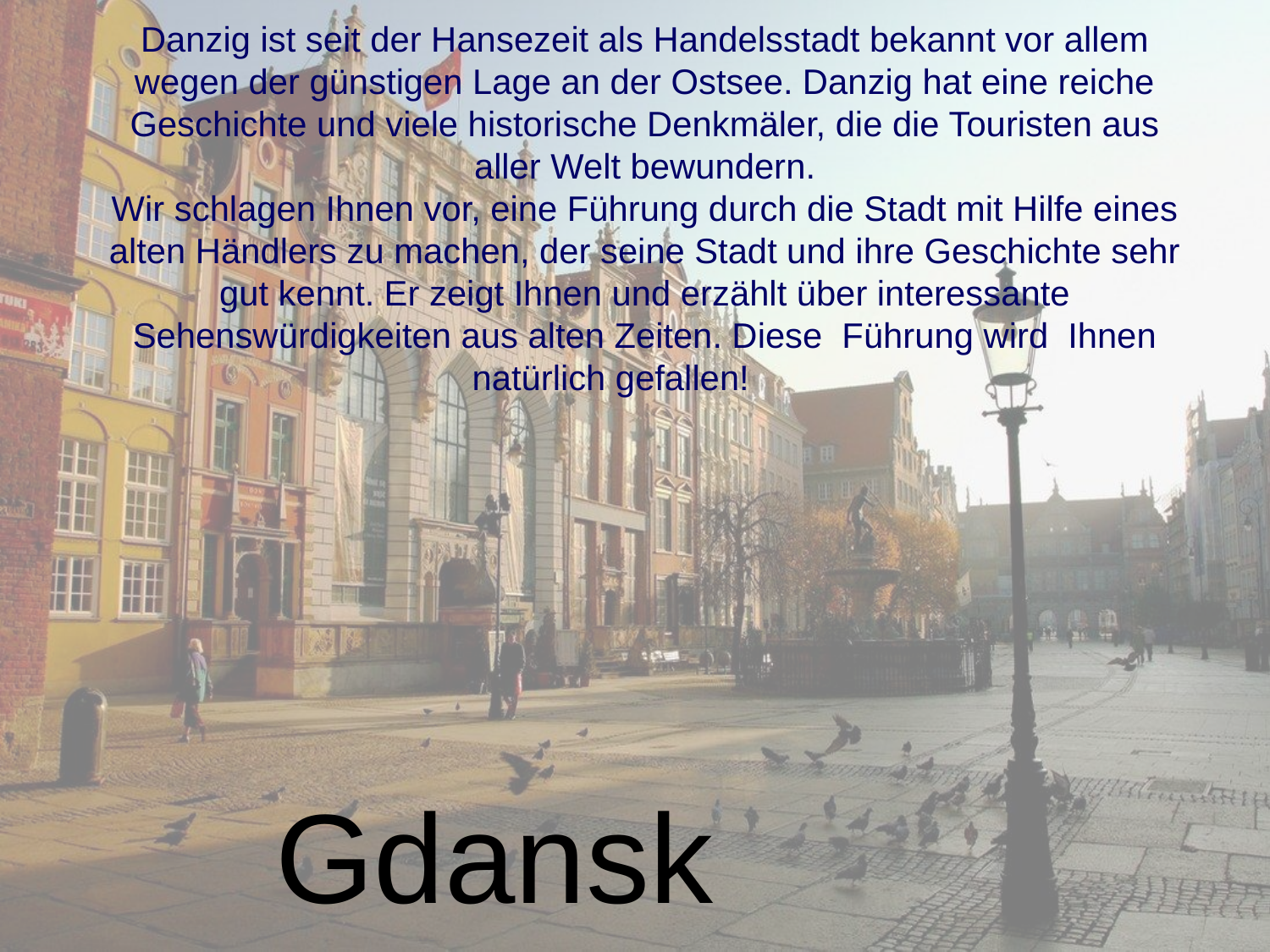

Danzig ist seit der Hansezeit als Handelsstadt bekannt vor allem wegen der günstigen Lage an der Ostsee. Danzig hat eine reiche Geschichte und viele historische Denkmäler, die die Touristen aus aller Welt bewundern.
Wir schlagen Ihnen vor, eine Führung durch die Stadt mit Hilfe eines alten Händlers zu machen, der seine Stadt und ihre Geschichte sehr gut kennt. Er zeigt Ihnen und erzählt über interessante Sehenswürdigkeiten aus alten Zeiten. Diese  Führung wird  Ihnen natürlich gefallen!
Gdansk (Danzig)